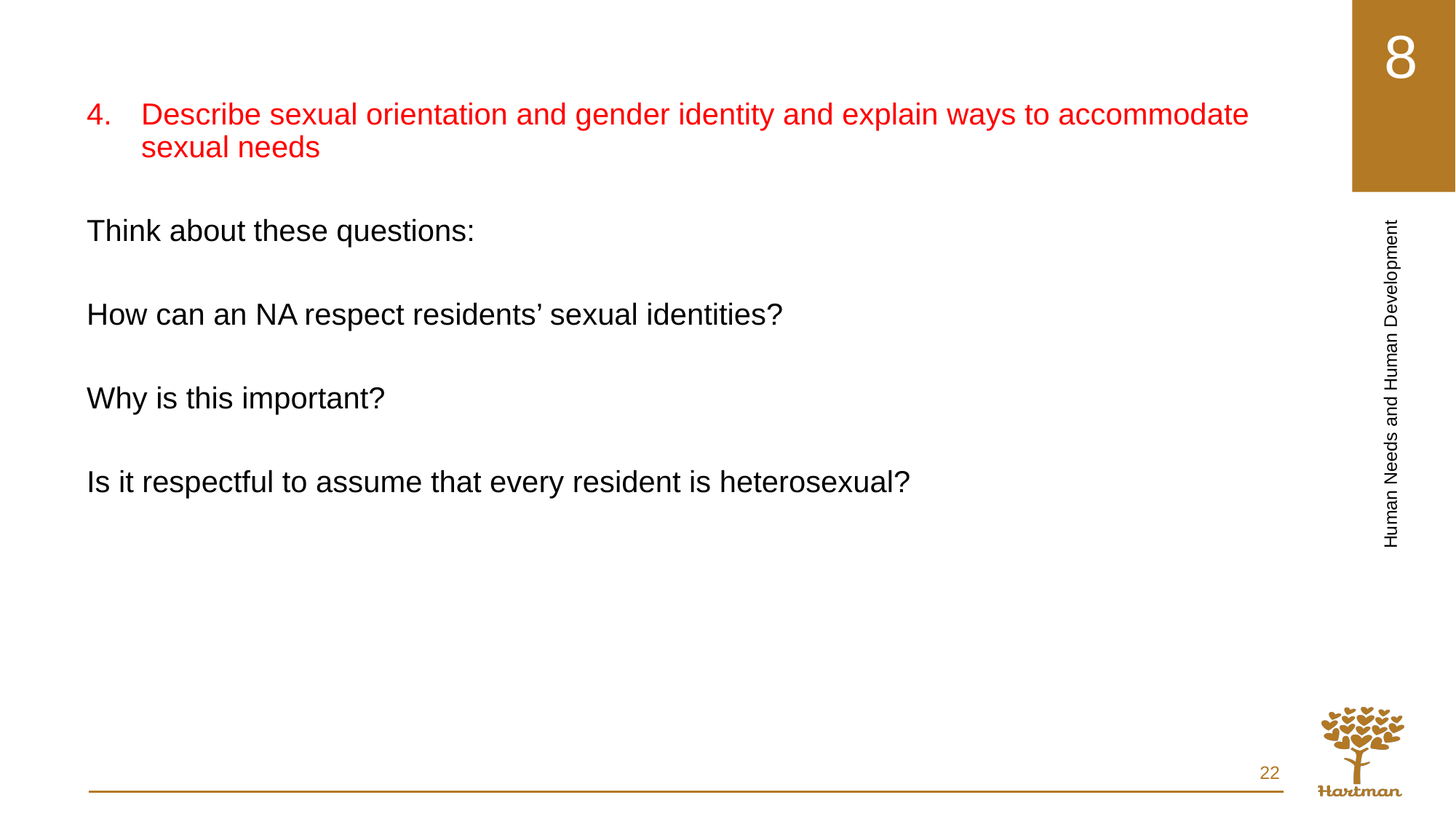

Describe sexual orientation and gender identity and explain ways to accommodate sexual needs

Think about these questions:

How can an NA respect residents’ sexual identities?

Why is this important?

Is it respectful to assume that every resident is heterosexual?

22